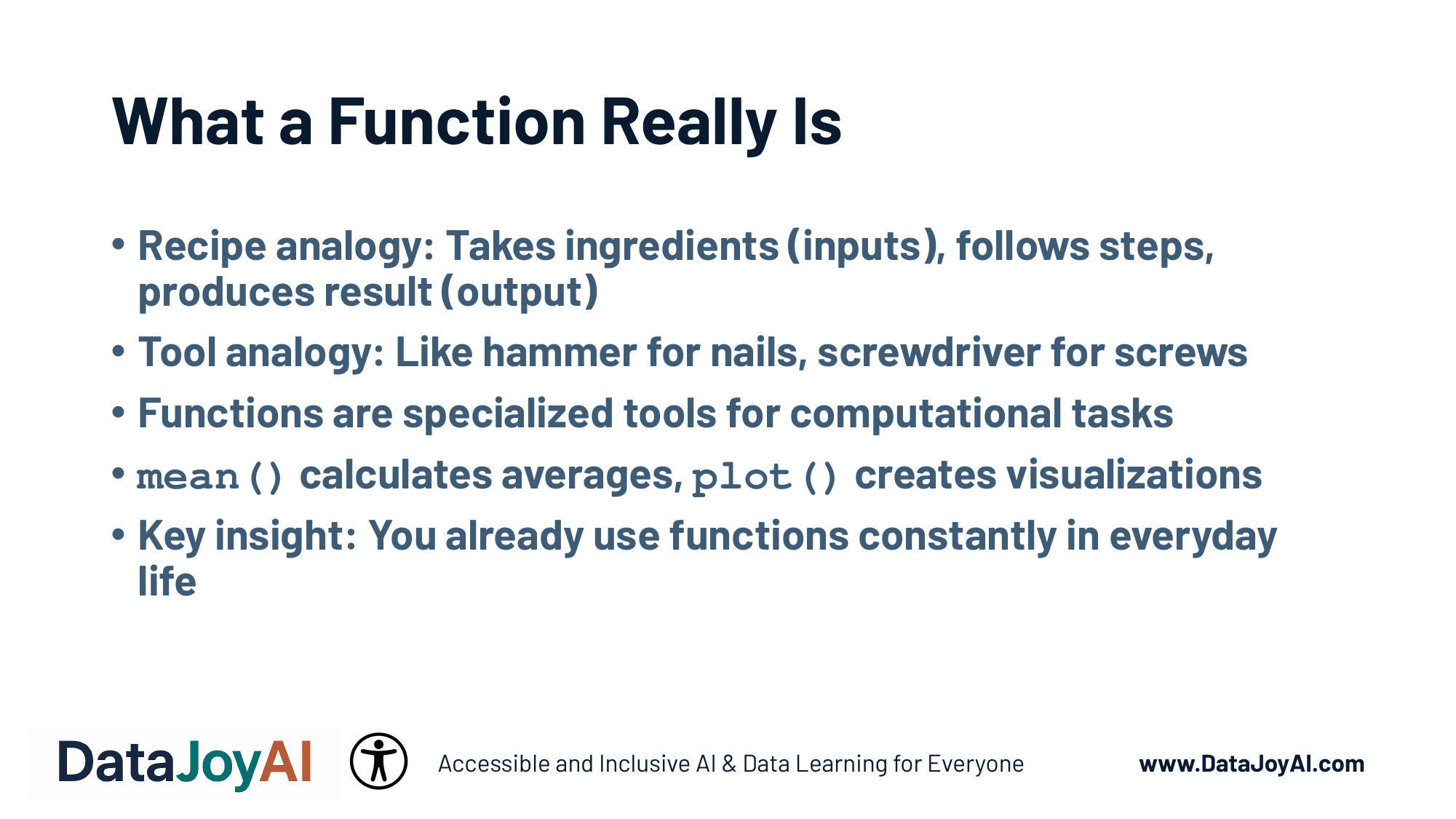

# What a Function Really Is
Recipe analogy: Takes ingredients (inputs), follows steps, produces result (output)
Tool analogy: Like hammer for nails, screwdriver for screws
Functions are specialized tools for computational tasks
mean() calculates averages, plot() creates visualizations
Key insight: You already use functions constantly in everyday life